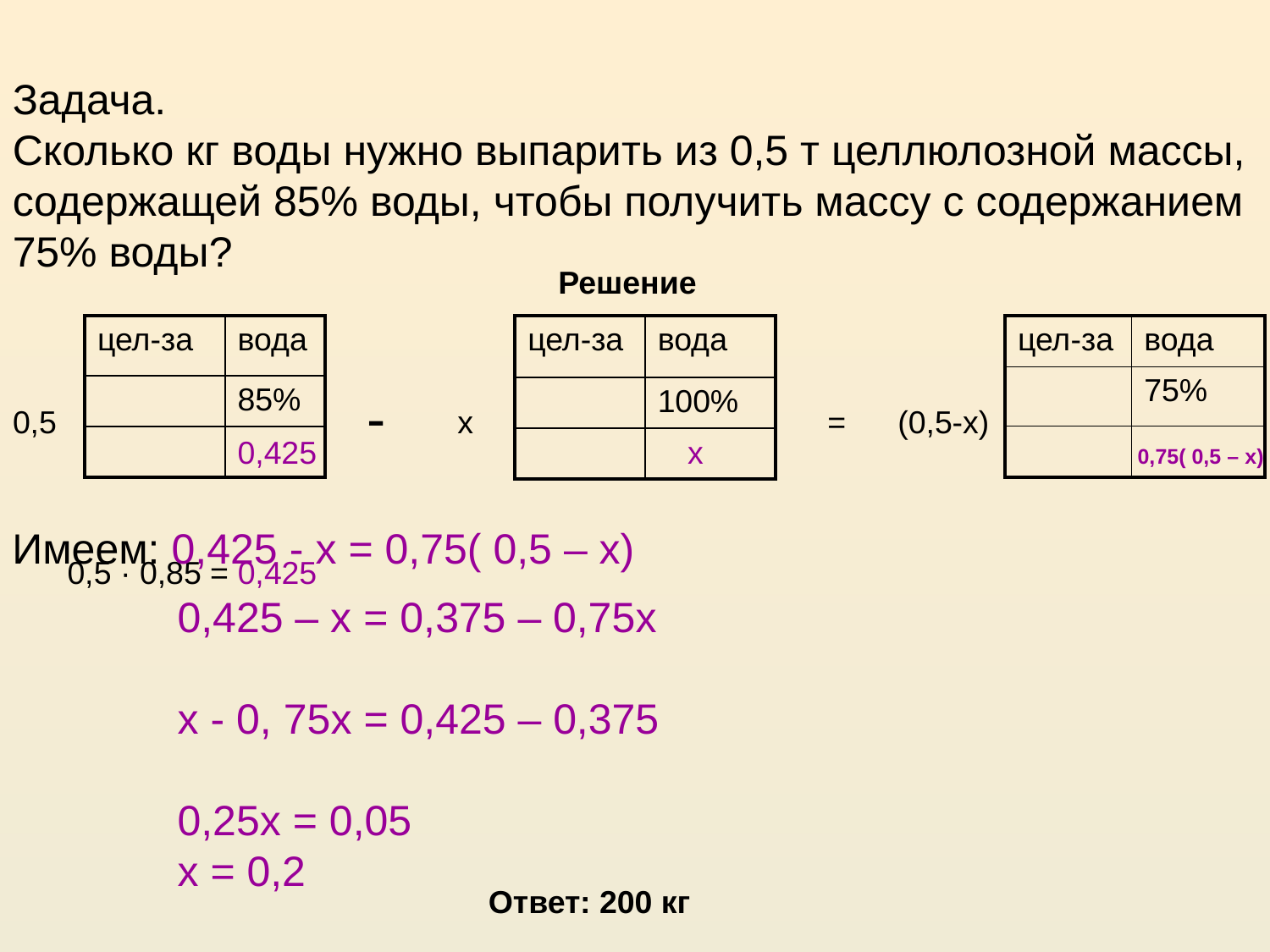

Задача.
Сколько кг воды нужно выпарить из 0,5 т целлюлозной массы, содержащей 85% воды, чтобы получить массу с содержанием 75% воды?
Решение
| цел-за | вода |
| --- | --- |
|  | 85% |
|  |  |
| цел-за | вода |
| --- | --- |
|  | 100% |
|  |  |
| цел-за | вода |
| --- | --- |
|  | 75% |
|  |  |
-
0,5
х
=
(0,5-х)
0,425
х
0,75( 0,5 – x)
Имеем: 0,425 - x = 0,75( 0,5 – x)
0,5 · 0,85 = 0,425
0,425 – x = 0,375 – 0,75x

x - 0, 75x = 0,425 – 0,375

0,25x = 0,05
x = 0,2
Ответ: 200 кг